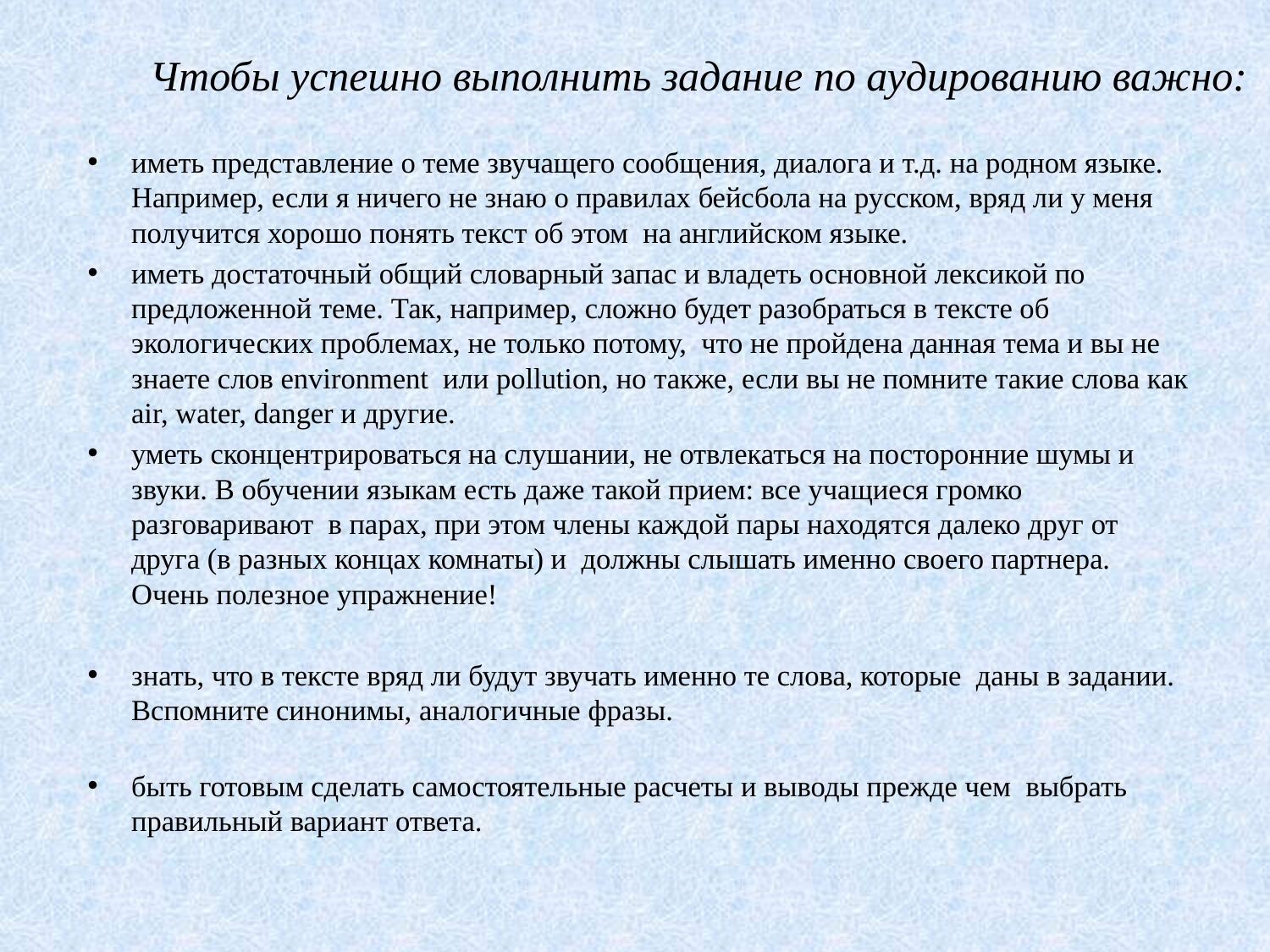

# Чтобы успешно выполнить задание по аудированию важно:

иметь представление о теме звучащего сообщения, диалога и т.д. на родном языке. Например, если я ничего не знаю о правилах бейсбола на русском, вряд ли у меня получится хорошо понять текст об этом  на английском языке.
иметь достаточный общий словарный запас и владеть основной лексикой по предложенной теме. Так, например, сложно будет разобраться в тексте об экологических проблемах, не только потому,  что не пройдена данная тема и вы не знаете слов environment  или pollution, но также, если вы не помните такие слова как air, water, danger и другие.
уметь сконцентрироваться на слушании, не отвлекаться на посторонние шумы и звуки. В обучении языкам есть даже такой прием: все учащиеся громко разговаривают  в парах, при этом члены каждой пары находятся далеко друг от друга (в разных концах комнаты) и  должны слышать именно своего партнера. Очень полезное упражнение!

знать, что в тексте вряд ли будут звучать именно те слова, которые  даны в задании. Вспомните синонимы, аналогичные фразы.
быть готовым сделать самостоятельные расчеты и выводы прежде чем  выбрать правильный вариант ответа.